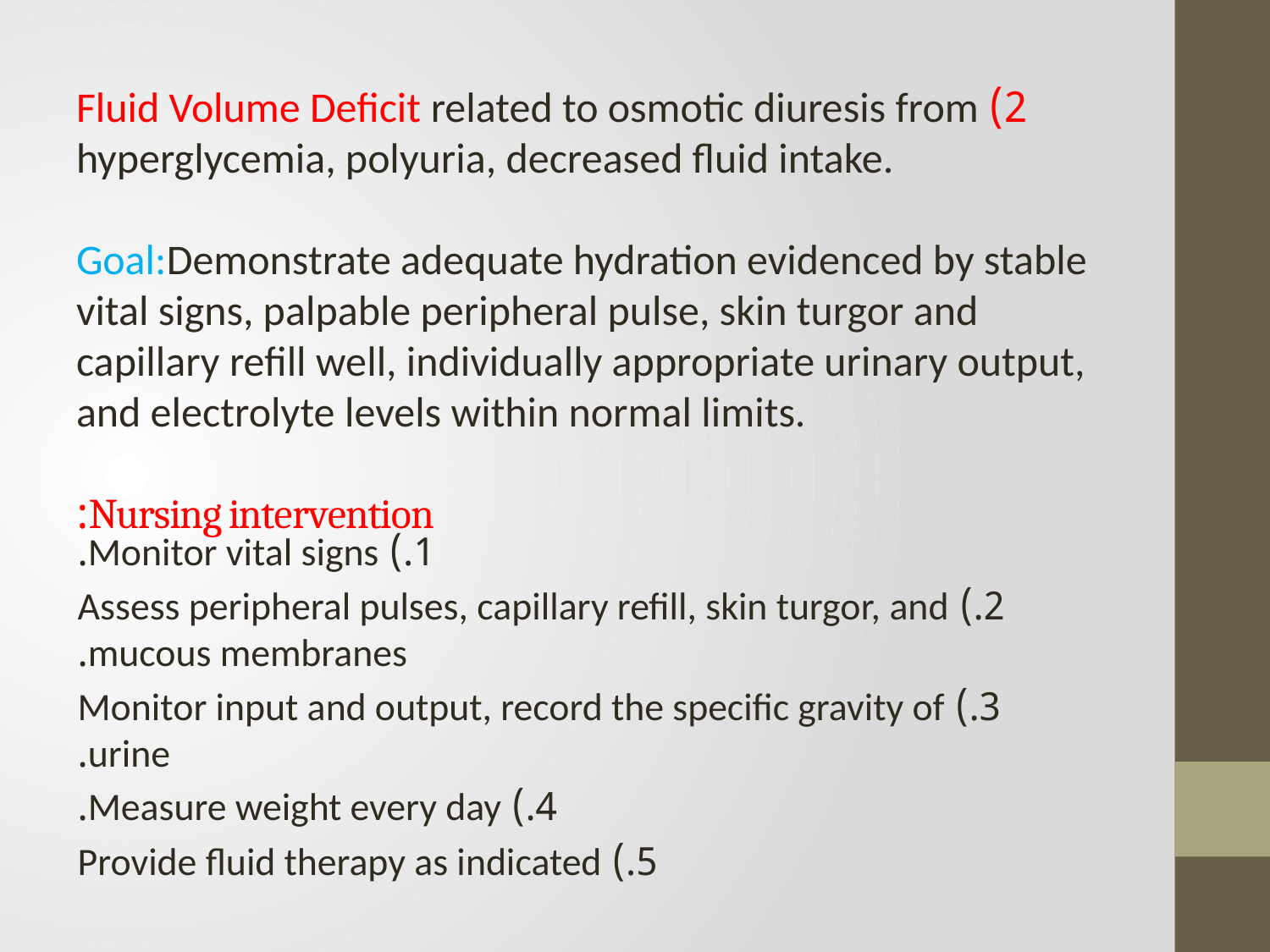

# 2) Fluid Volume Deficit related to osmotic diuresis from hyperglycemia, polyuria, decreased fluid intake. Goal:Demonstrate adequate hydration evidenced by stable vital signs, palpable peripheral pulse, skin turgor and capillary refill well, individually appropriate urinary output, and electrolyte levels within normal limits. Nursing intervention:

1.) Monitor vital signs.
2.) Assess peripheral pulses, capillary refill, skin turgor, and mucous membranes.
3.) Monitor input and output, record the specific gravity of urine.
4.) Measure weight every day.
5.) Provide fluid therapy as indicated